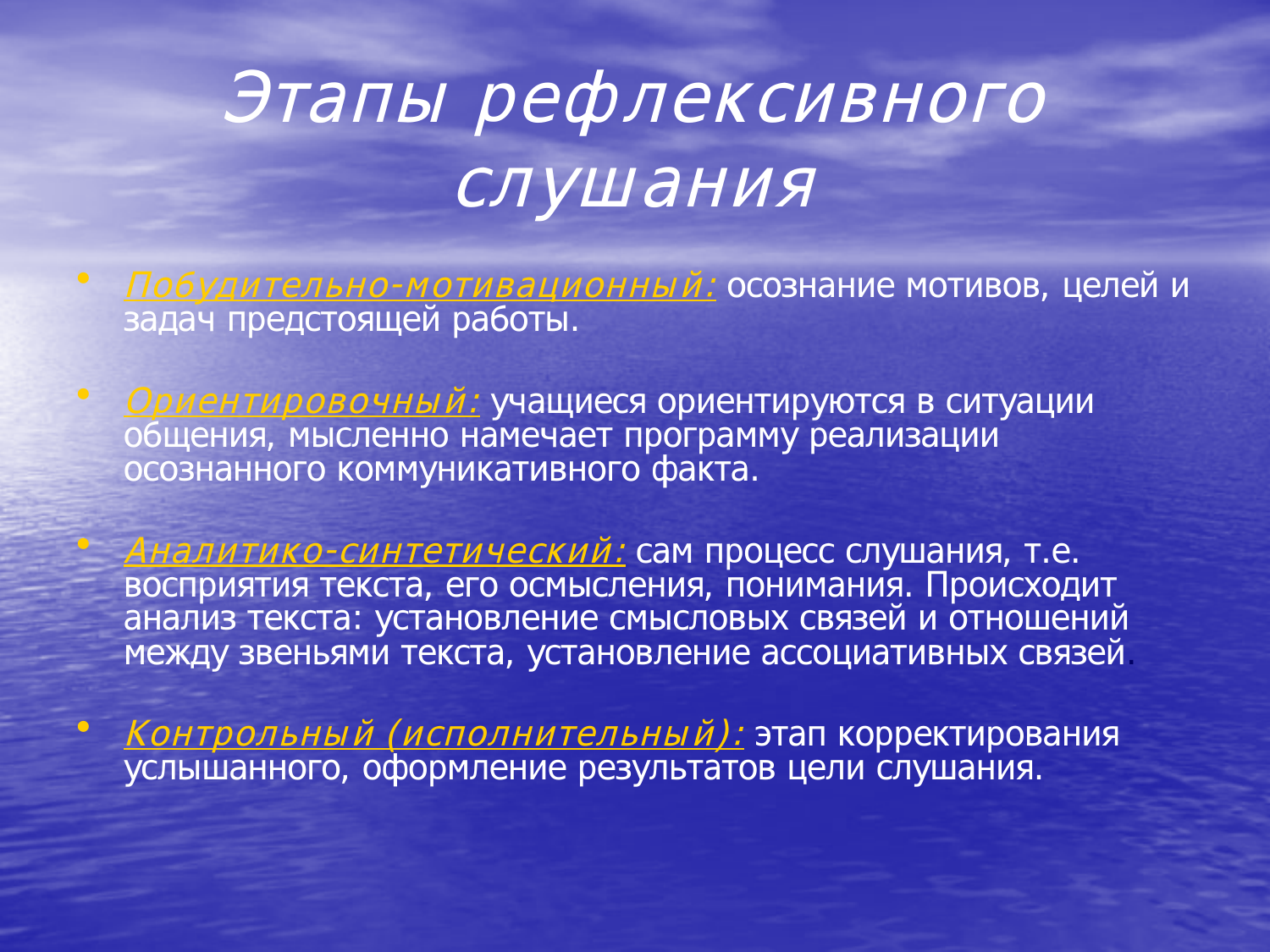

# Этапы рефлексивного слушания
Побудительно-мотивационный: осознание мотивов, целей и задач предстоящей работы.

Ориентировочный: учащиеся ориентируются в ситуации общения, мысленно намечает программу реализации осознанного коммуникативного факта.

Аналитико-синтетический: сам процесс слушания, т.е. восприятия текста, его осмысления, понимания. Происходит анализ текста: установление смысловых связей и отношений между звеньями текста, установление ассоциативных связей.

Контрольный (исполнительный): этап корректирования услышанного, оформление результатов цели слушания.